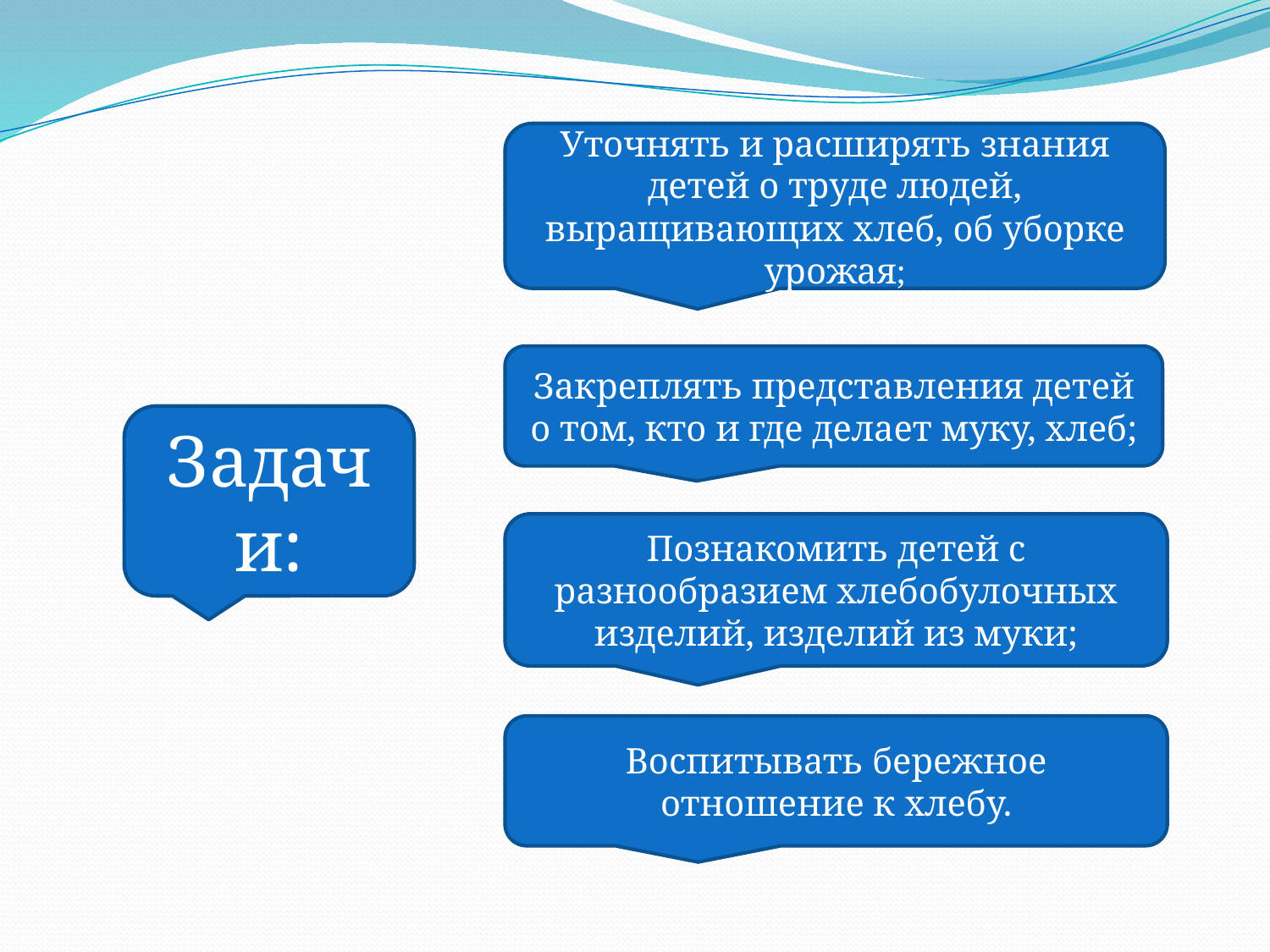

Уточнять и расширять знания детей о труде людей, выращивающих хлеб, об уборке урожая;
Закреплять представления детей о том, кто и где делает муку, хлеб;
Задачи:
Познакомить детей с разнообразием хлебобулочных изделий, изделий из муки;
Воспитывать бережное отношение к хлебу.